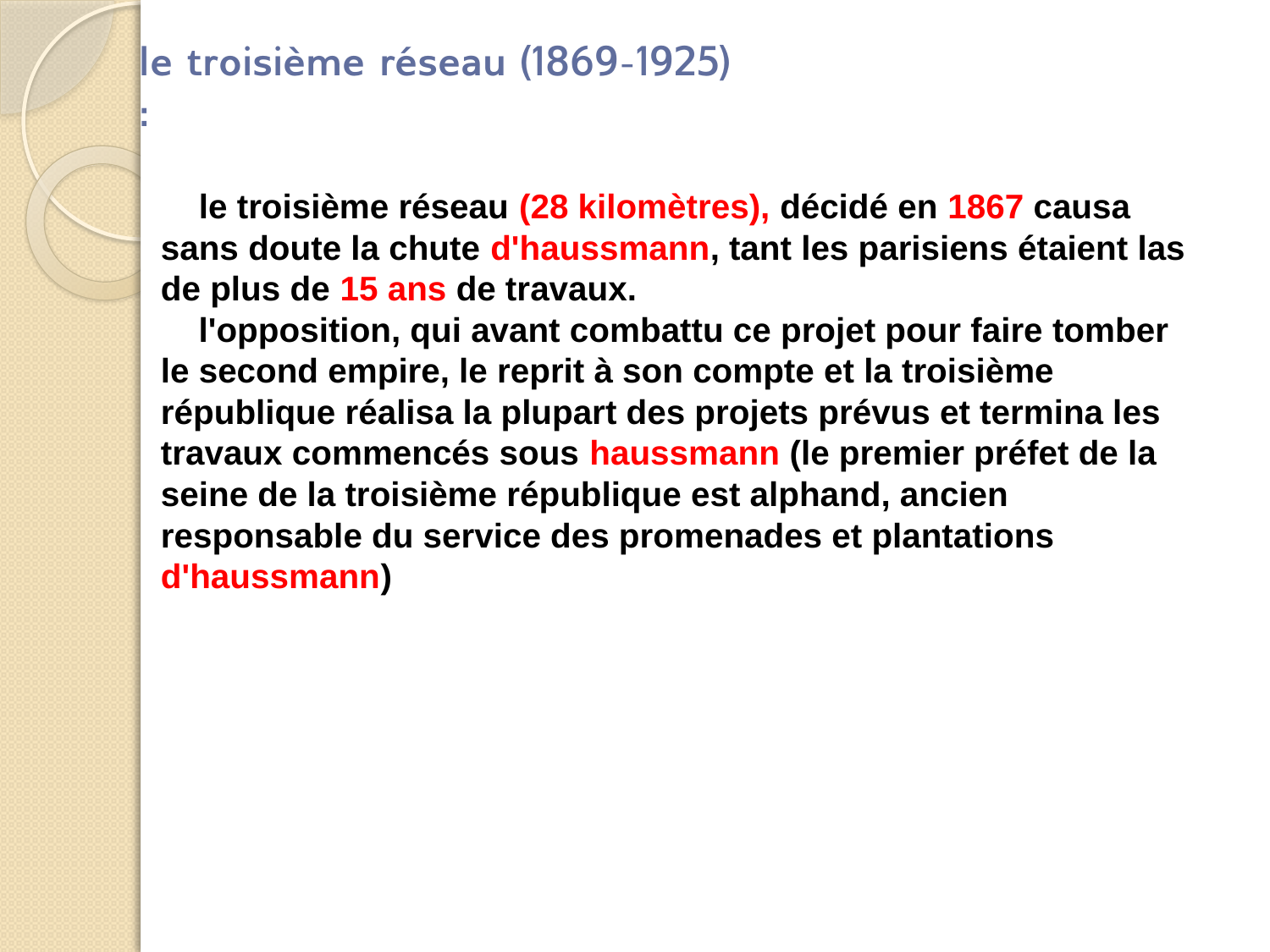

# le troisième réseau (1869-1925) :
        le troisième réseau (28 kilomètres), décidé en 1867 causa sans doute la chute d'haussmann, tant les parisiens étaient las de plus de 15 ans de travaux.
    l'opposition, qui avant combattu ce projet pour faire tomber le second empire, le reprit à son compte et la troisième république réalisa la plupart des projets prévus et termina les travaux commencés sous haussmann (le premier préfet de la seine de la troisième république est alphand, ancien responsable du service des promenades et plantations d'haussmann)